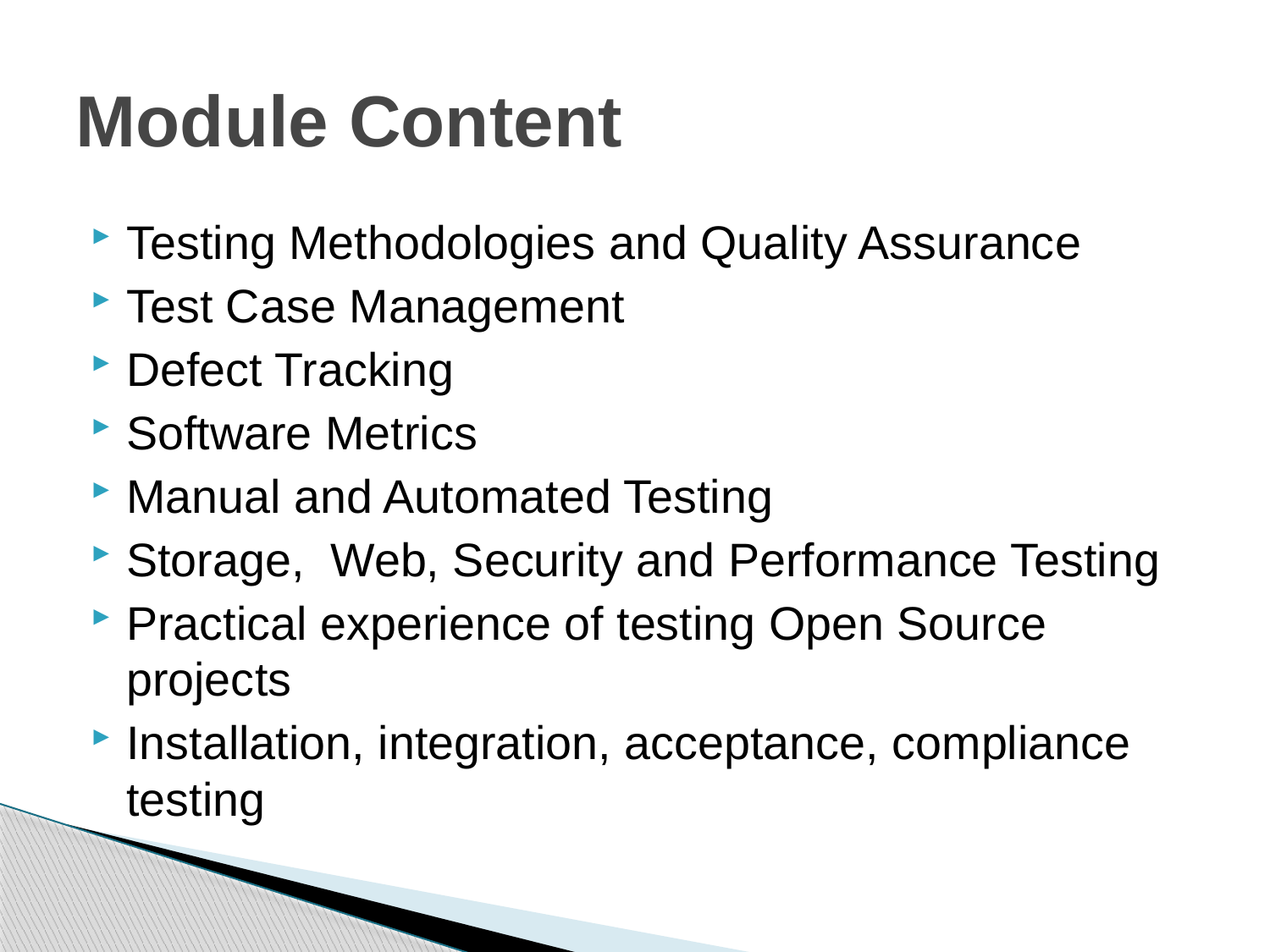

# Module Content
Testing Methodologies and Quality Assurance
Test Case Management
Defect Tracking
Software Metrics
Manual and Automated Testing
Storage,  Web, Security and Performance Testing
Practical experience of testing Open Source projects
Installation, integration, acceptance, compliance testing